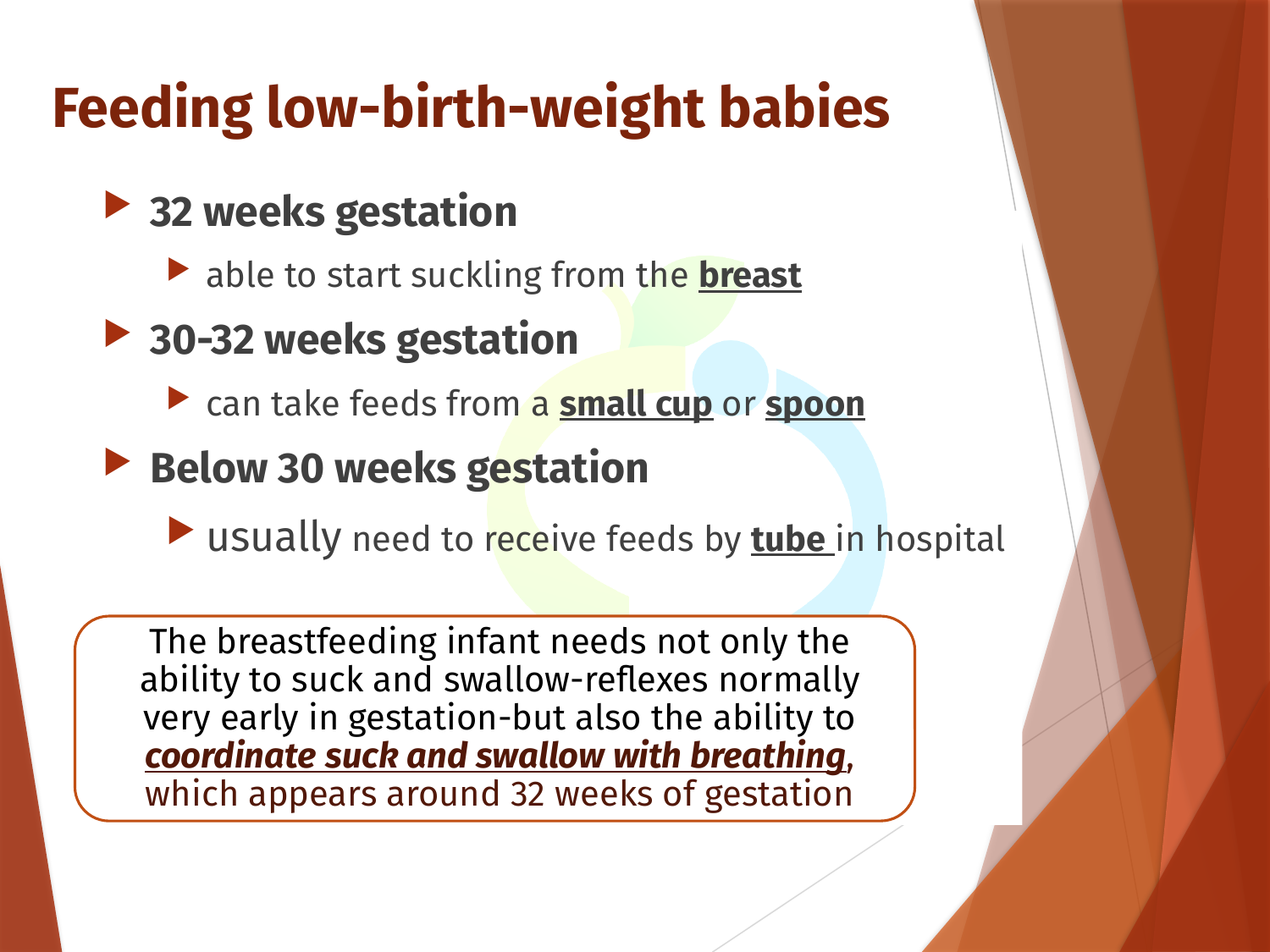

Feeding low-birth-weight babies
32 weeks gestation
able to start suckling from the breast
30-32 weeks gestation
can take feeds from a small cup or spoon
Below 30 weeks gestation
usually need to receive feeds by tube in hospital
The breastfeeding infant needs not only the ability to suck and swallow-reflexes normally very early in gestation-but also the ability to coordinate suck and swallow with breathing, which appears around 32 weeks of gestation